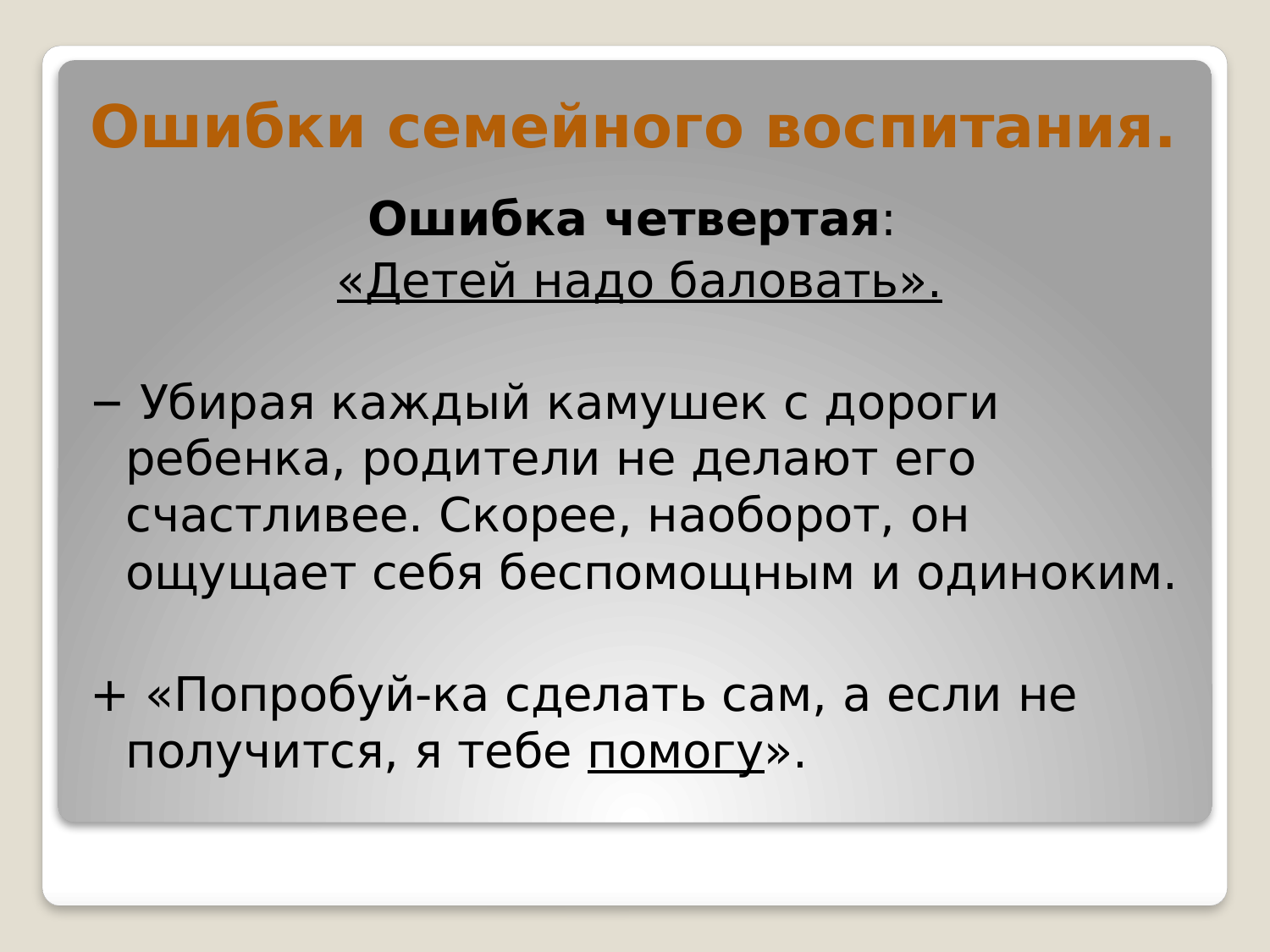

# Ошибки семейного воспитания.
Ошибка четвертая:
«Детей надо баловать».

− Убирая каждый камушек с дороги ребенка, родители не делают его счастливее. Скорее, наоборот, он ощущает себя беспомощным и одиноким.

+ «Попробуй-ка сделать сам, а если не получится, я тебе помогу».